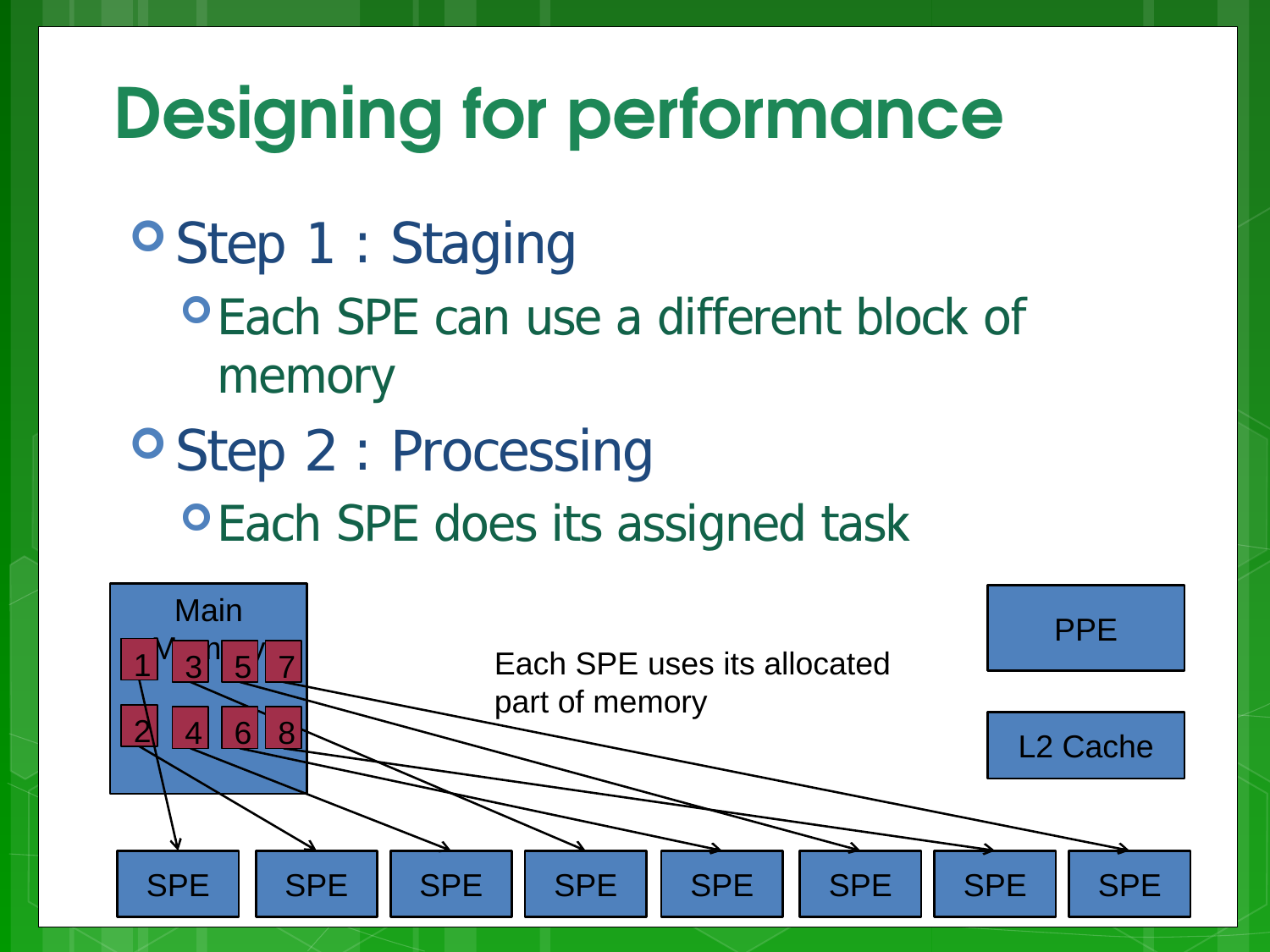

# Designing for performance
Step 1 : Staging
Each SPE can use a different block of memory
Step 2 : Processing
Each SPE does its assigned task
Main Memory
PPE
Each SPE uses its allocated
part of memory
1
3
5
7
2
4
6
8
L2 Cache
SPE
SPE
SPE
SPE
SPE
SPE
SPE
SPE